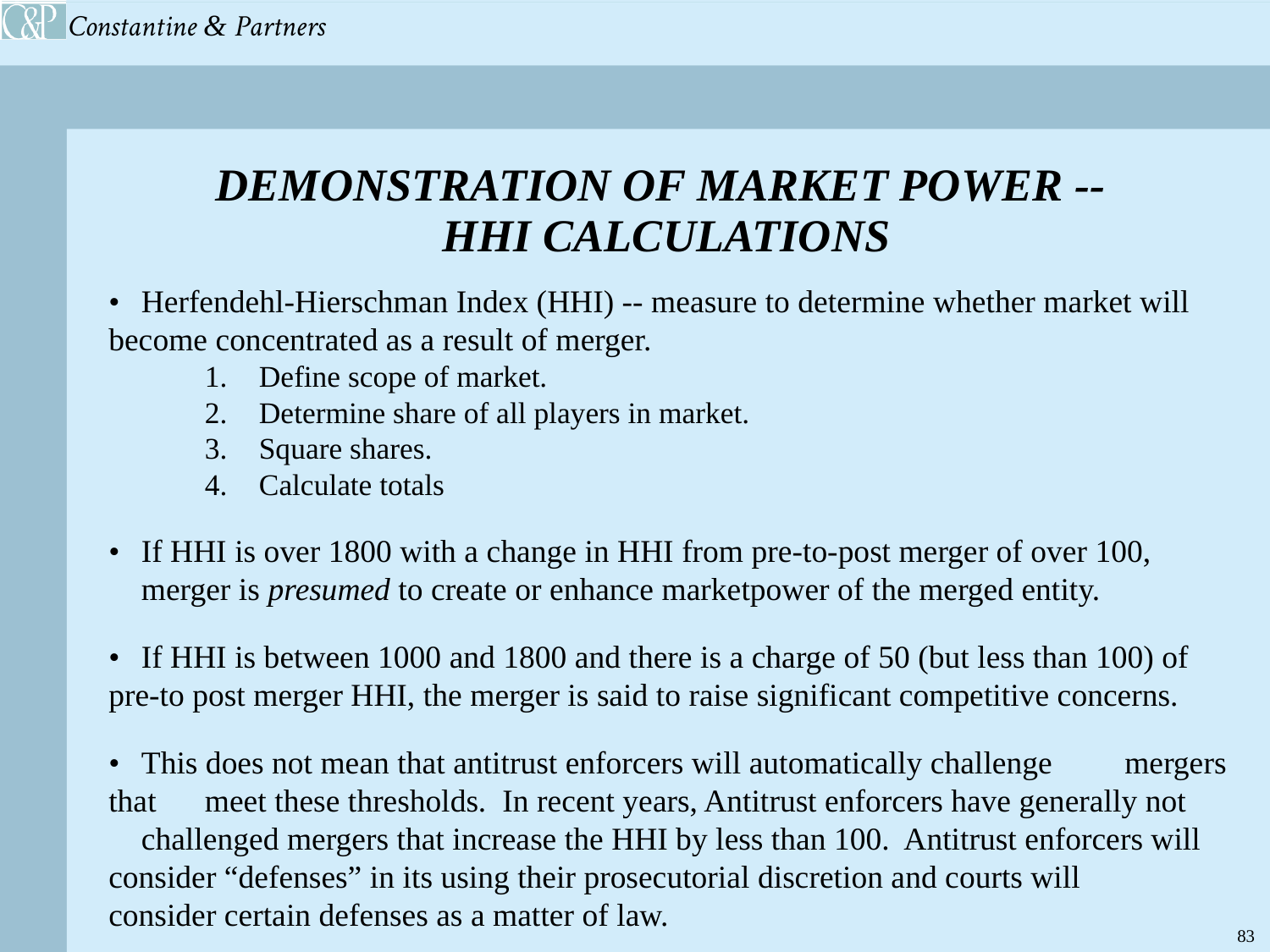

DEMONSTRATION OF MARKET POWER --
HHI CALCULATIONS
• 	Herfendehl-Hierschman Index (HHI) -- measure to determine whether market will 	become concentrated as a result of merger.
		1.	Define scope of market.
		2.	Determine share of all players in market.
		3.	Square shares.
		4.	Calculate totals

•  	If HHI is over 1800 with a change in HHI from pre-to-post merger of over 100, 		merger is presumed to create or enhance marketpower of the merged entity.

• 	If HHI is between 1000 and 1800 and there is a charge of 50 (but less than 100) of 	pre-to post merger HHI, the merger is said to raise significant competitive concerns.

• 	This does not mean that antitrust enforcers will automatically challenge 	mergers that 	meet these thresholds.  In recent years, Antitrust enforcers have generally not 		challenged mergers that increase the HHI by less than 100.  Antitrust enforcers will 	consider “defenses” in its using their prosecutorial discretion and courts will 		consider certain defenses as a matter of law.